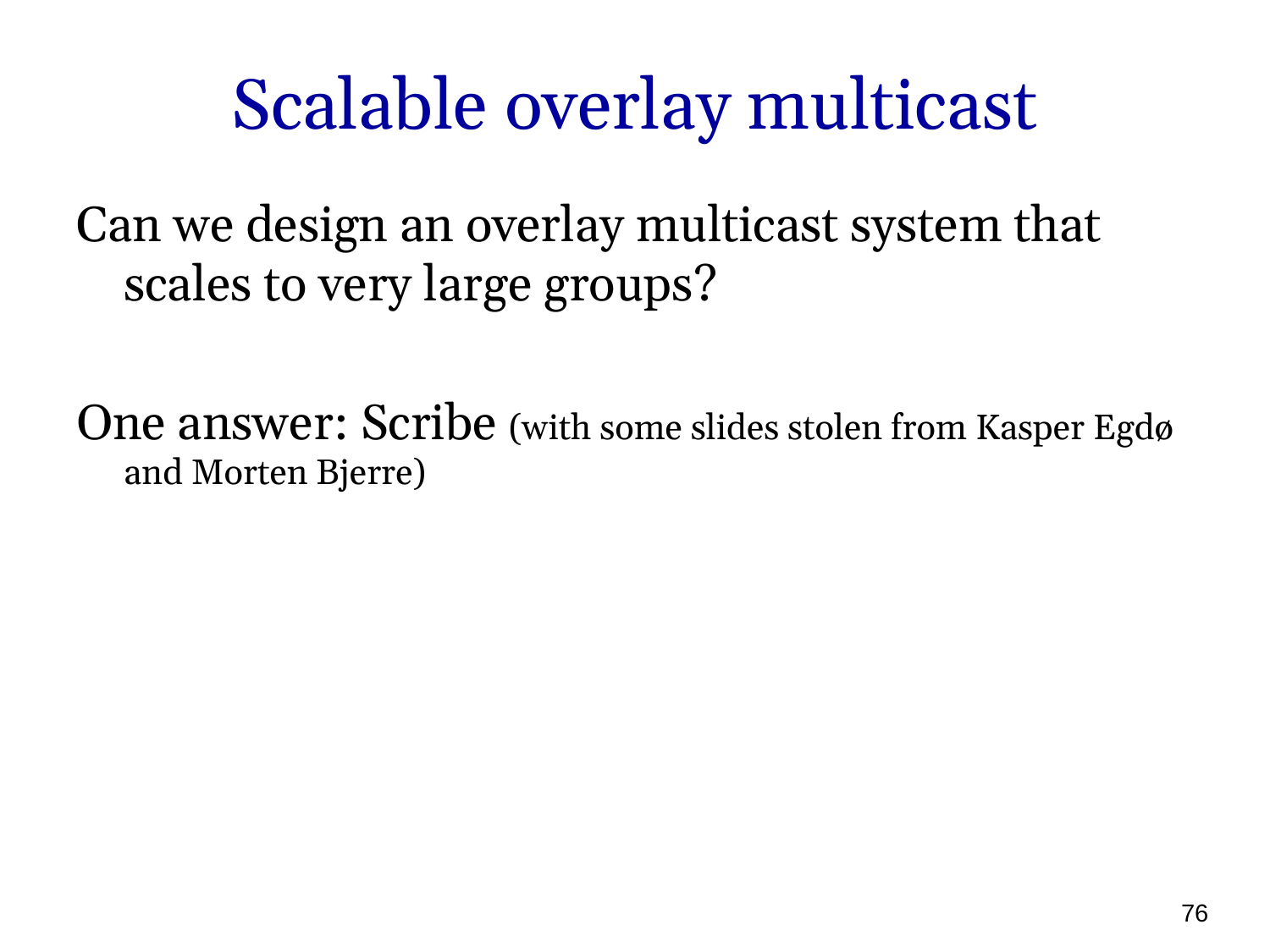

# Scalable overlay multicast
Can we design an overlay multicast system that scales to very large groups?

One answer: Scribe (with some slides stolen from Kasper Egdø and Morten Bjerre)

76